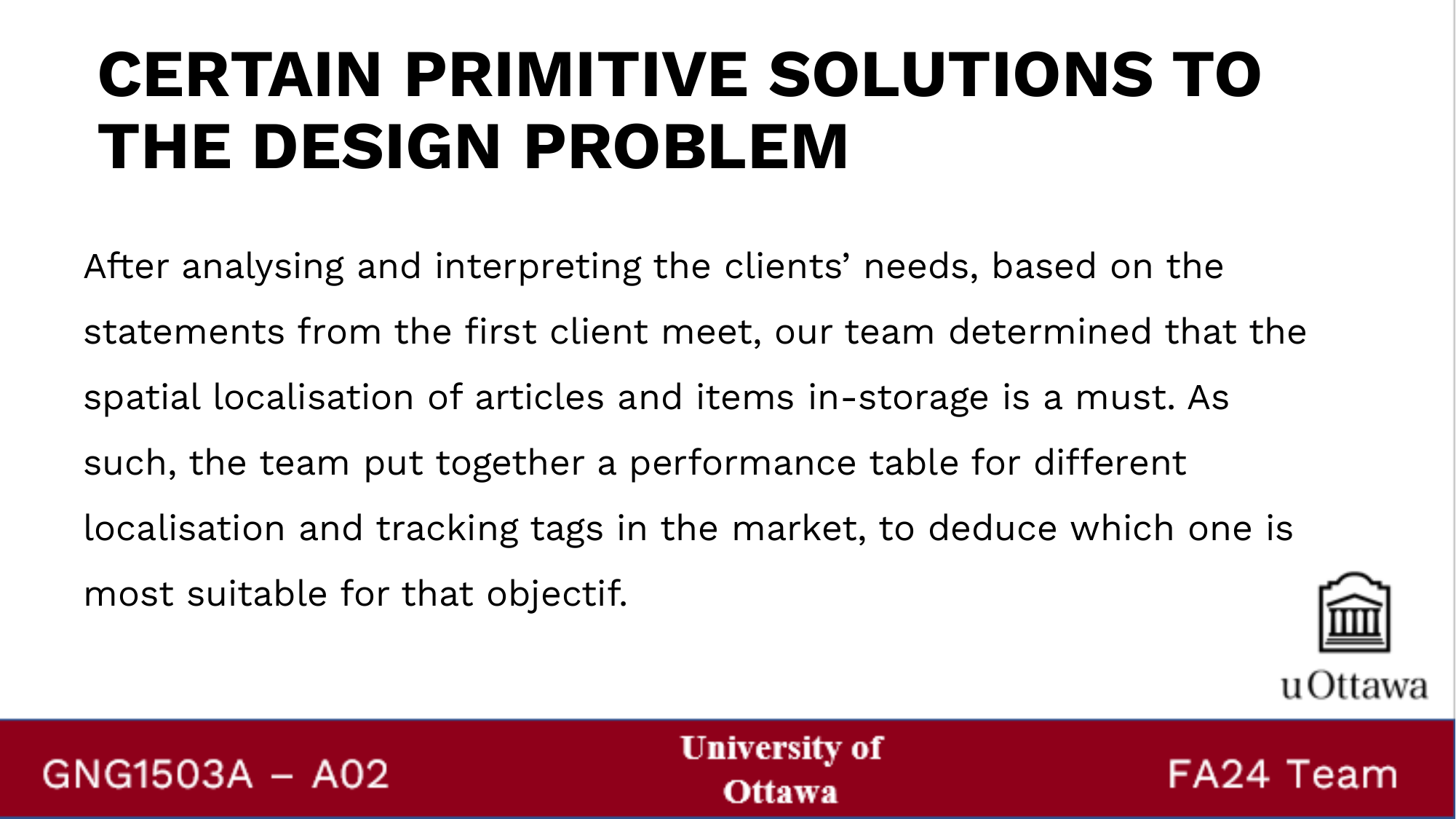

CERTAIN PRIMITIVE SOLUTIONS TO THE DESIGN PROBLEM
After analysing and interpreting the clients’ needs, based on the statements from the first client meet, our team determined that the spatial localisation of articles and items in-storage is a must. As such, the team put together a performance table for different localisation and tracking tags in the market, to deduce which one is most suitable for that objectif.